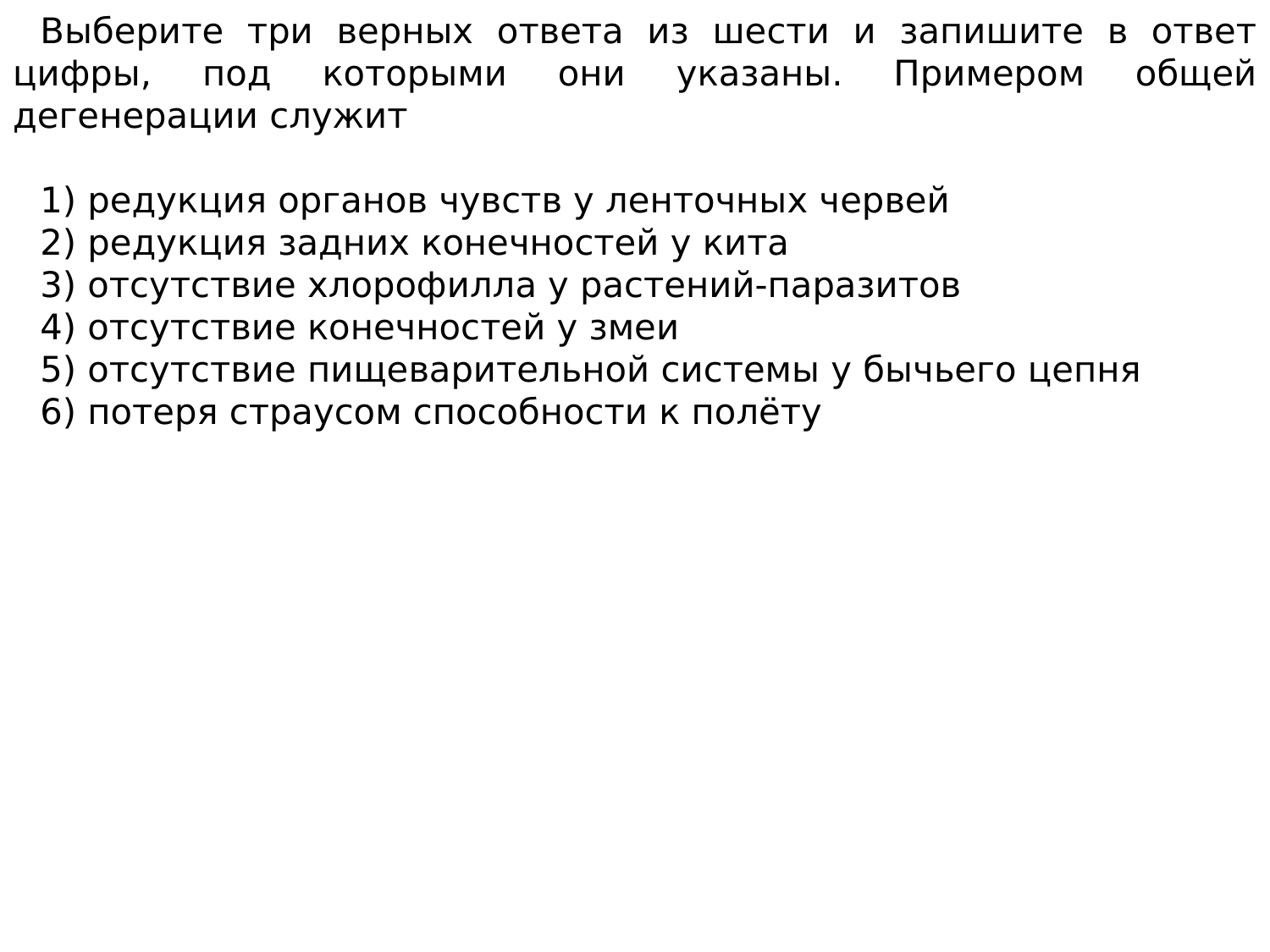

Выберите три верных ответа из шести и запишите в ответ цифры, под которыми они указаны. Примером общей дегенерации служит

1) редукция органов чувств у ленточных червей
2) редукция задних конечностей у кита
3) отсутствие хлорофилла у растений-паразитов
4) отсутствие конечностей у змеи
5) отсутствие пищеварительной системы у бычьего цепня
6) потеря страусом способности к полёту